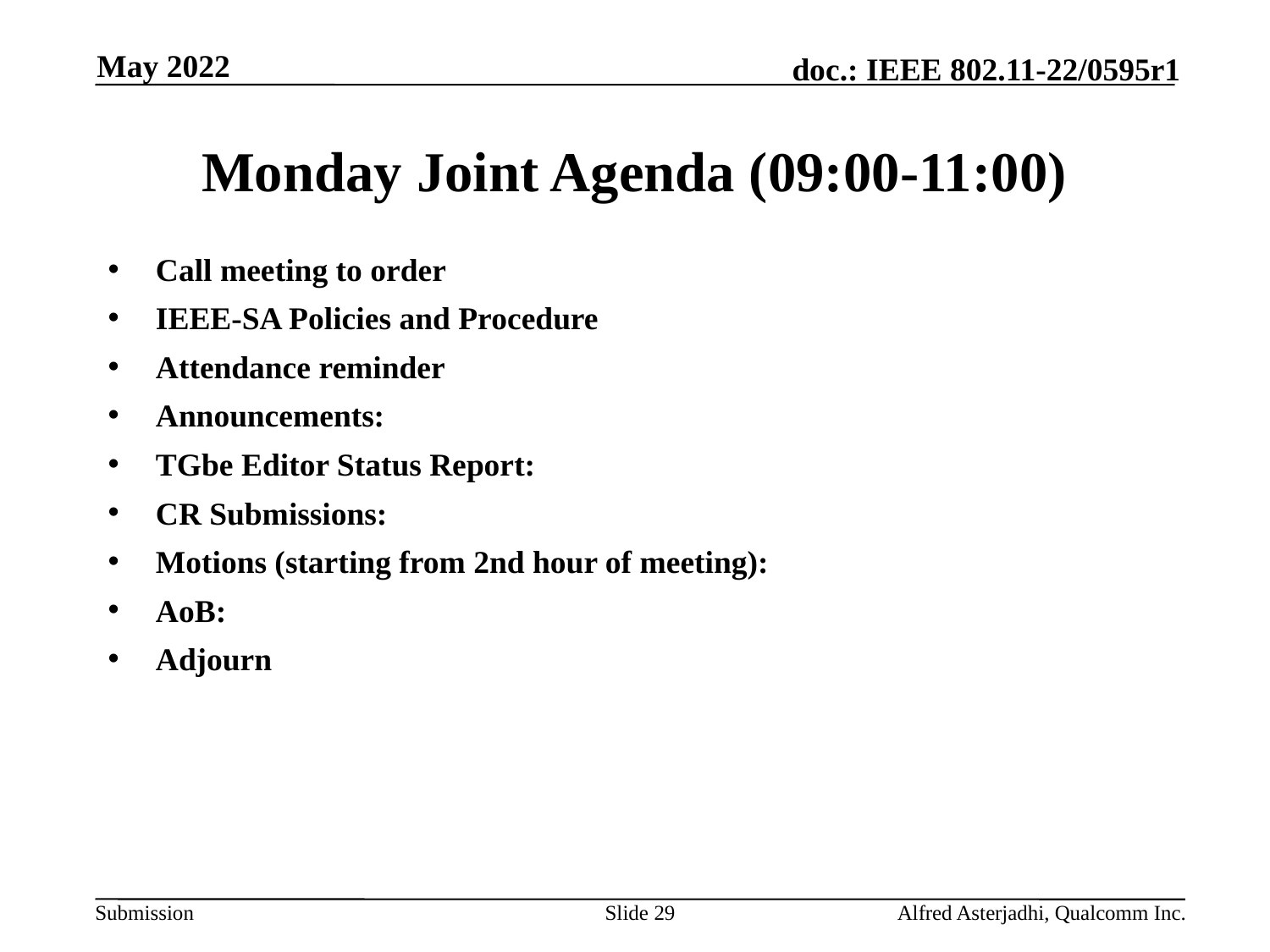

May 2022
# Monday Joint Agenda (09:00-11:00)
Call meeting to order
IEEE-SA Policies and Procedure
Attendance reminder
Announcements:
TGbe Editor Status Report:
CR Submissions:
Motions (starting from 2nd hour of meeting):
AoB:
Adjourn
Slide 29
Alfred Asterjadhi, Qualcomm Inc.